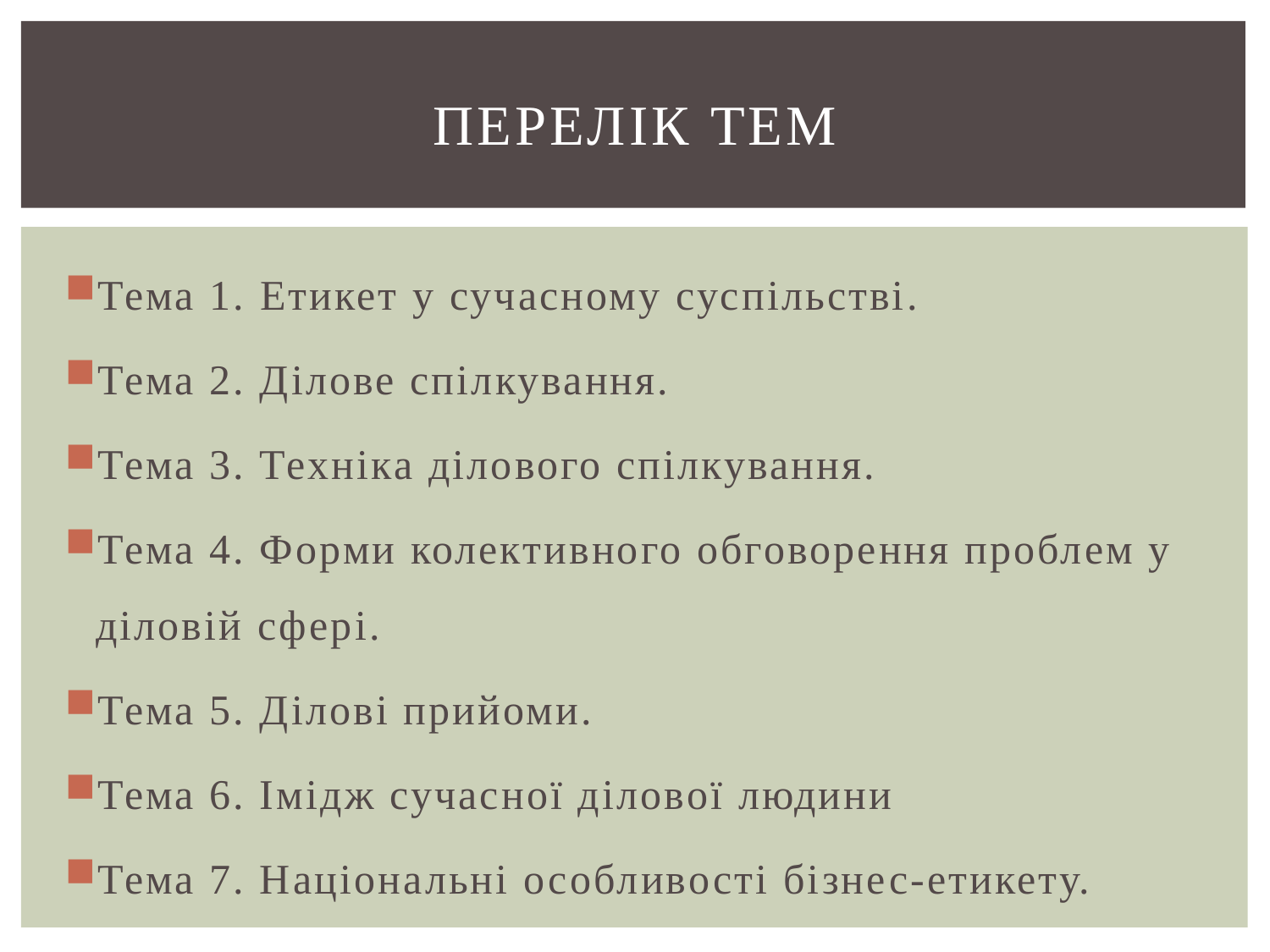

# Перелік тем
Тема 1. Етикет у сучасному суспільстві.
Тема 2. Ділове спілкування.
Тема 3. Техніка ділового спілкування.
Тема 4. Форми колективного обговорення проблем у діловій сфері.
Тема 5. Ділові прийоми.
Тема 6. Імідж сучасної ділової людини
Тема 7. Національні особливості бізнес-етикету.